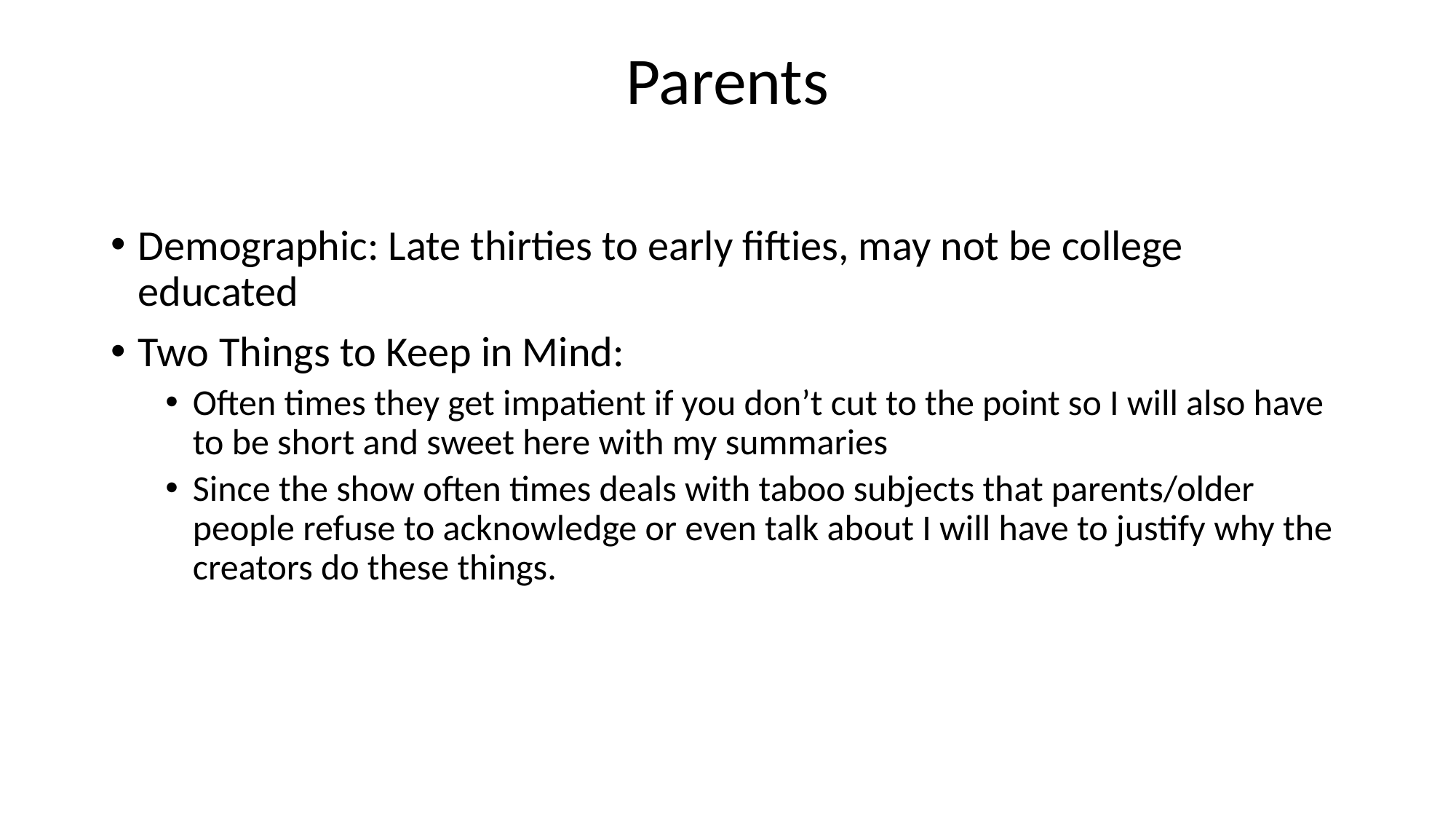

# Parents
Demographic: Late thirties to early fifties, may not be college educated
Two Things to Keep in Mind:
Often times they get impatient if you don’t cut to the point so I will also have to be short and sweet here with my summaries
Since the show often times deals with taboo subjects that parents/older people refuse to acknowledge or even talk about I will have to justify why the creators do these things.